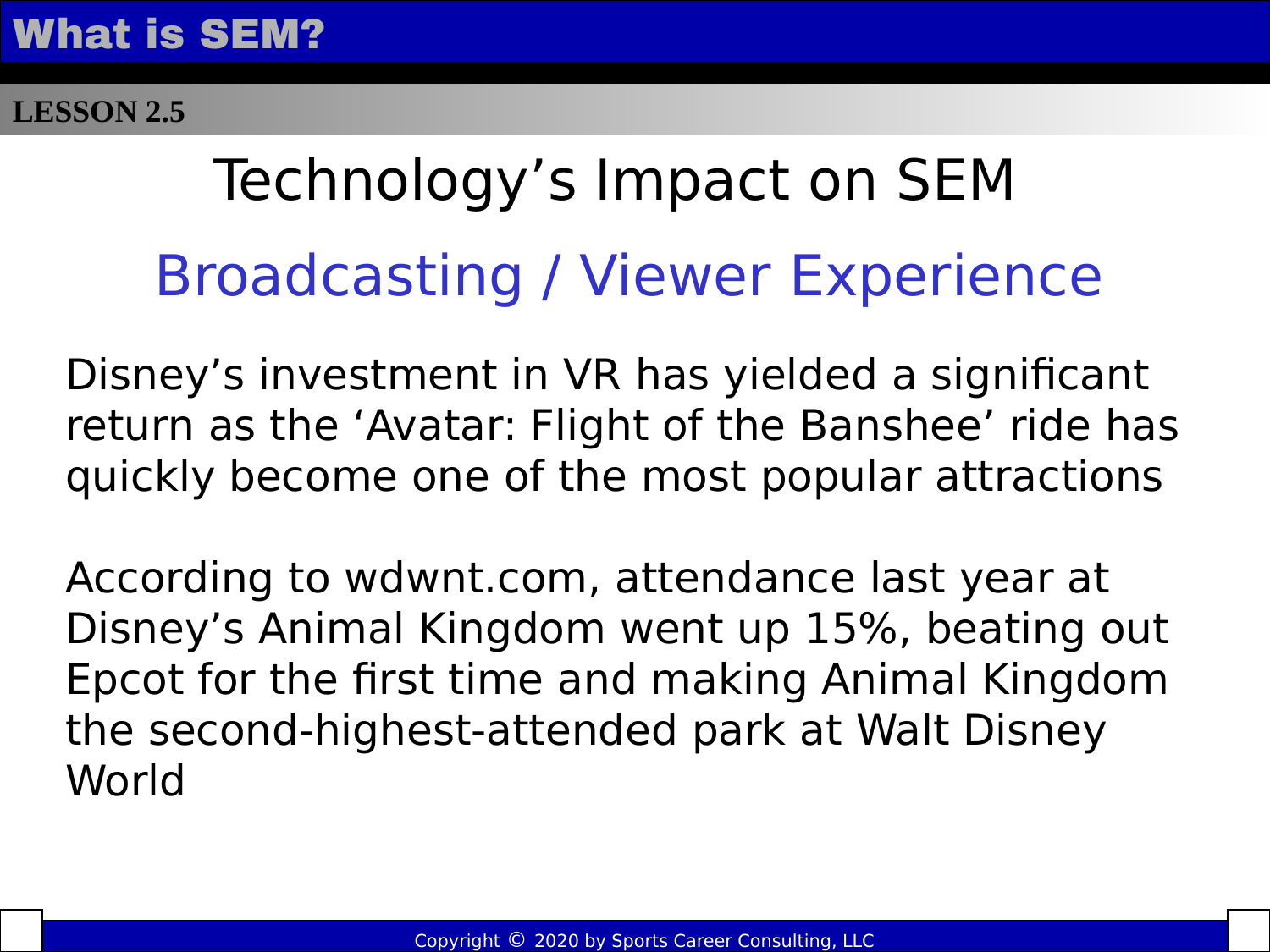

What is SEM?
LESSON 2.5
Technology’s Impact on SEM
Broadcasting / Viewer Experience
Disney’s investment in VR has yielded a significant return as the ‘Avatar: Flight of the Banshee’ ride has quickly become one of the most popular attractions

According to wdwnt.com, attendance last year at Disney’s Animal Kingdom went up 15%, beating out Epcot for the first time and making Animal Kingdom the second-highest-attended park at Walt Disney World
Copyright © 2020 by Sports Career Consulting, LLC